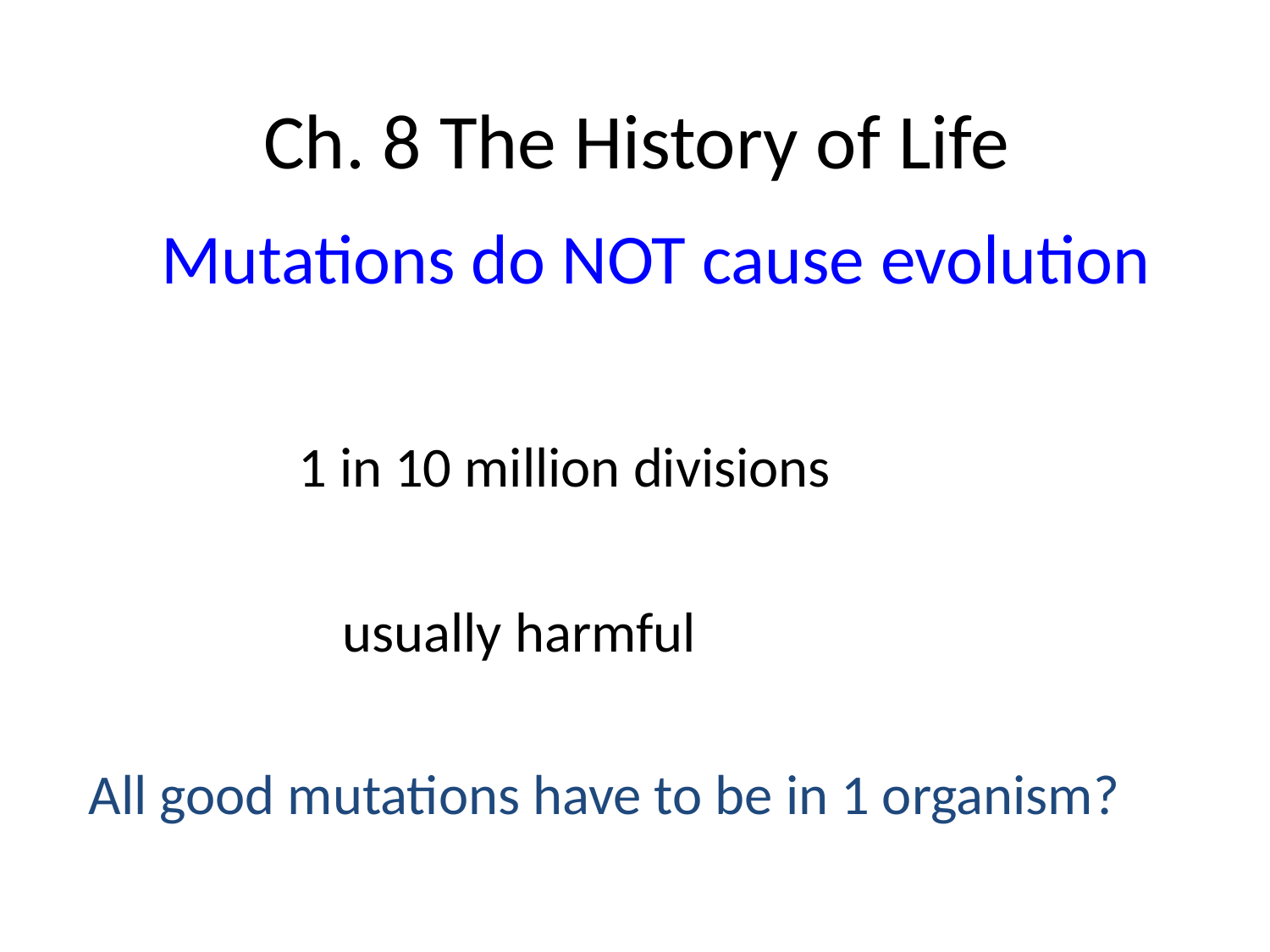

# Ch. 8 The History of Life
Mutations do NOT cause evolution

              1 in 10 million divisions

                     usually harmful

 All good mutations have to be in 1 organism?